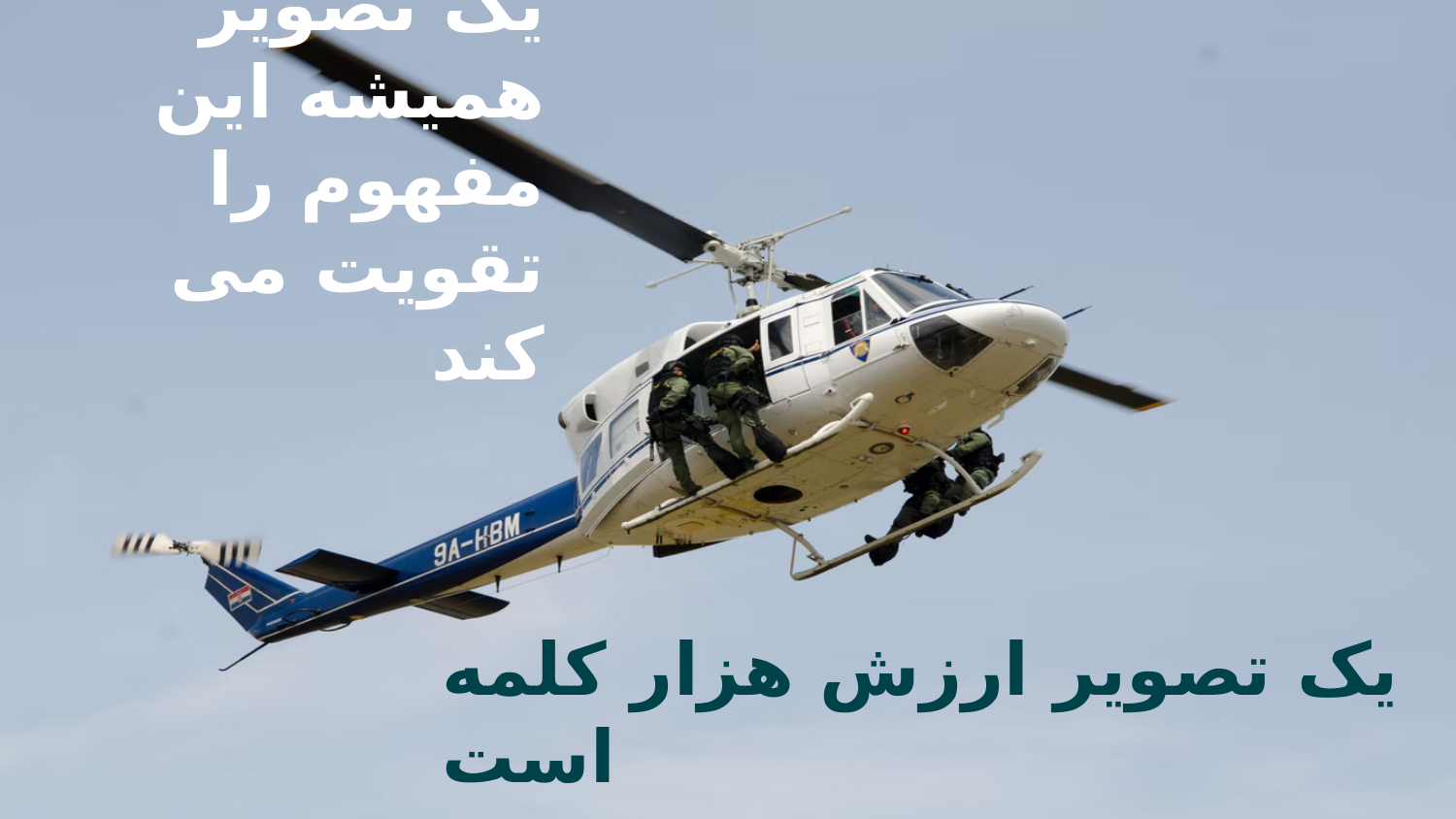

یک تصویر همیشه این مفهوم را تقویت می کند
# یک تصویر ارزش هزار کلمه است